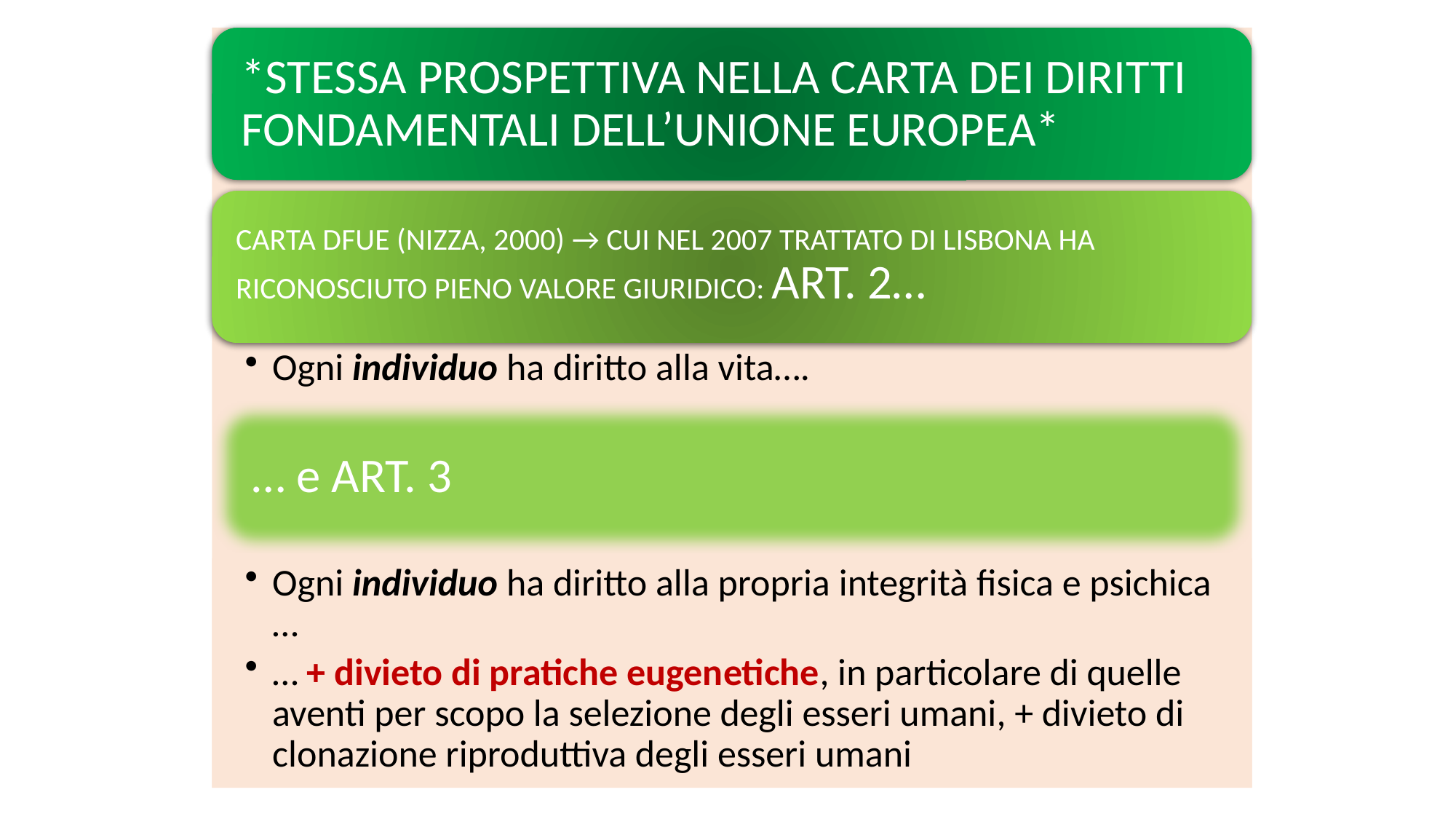

*STESSA PROSPETTIVA NELLA CARTA DEI DIRITTI FONDAMENTALI DELL’UNIONE EUROPEA*
CARTA DFUE (NIZZA, 2000) → CUI NEL 2007 TRATTATO DI LISBONA HA RICONOSCIUTO PIENO VALORE GIURIDICO: ART. 2…
Ogni individuo ha diritto alla vita….
 … e ART. 3
Ogni individuo ha diritto alla propria integrità fisica e psichica …
… + divieto di pratiche eugenetiche, in particolare di quelle aventi per scopo la selezione degli esseri umani, + divieto di clonazione riproduttiva degli esseri umani